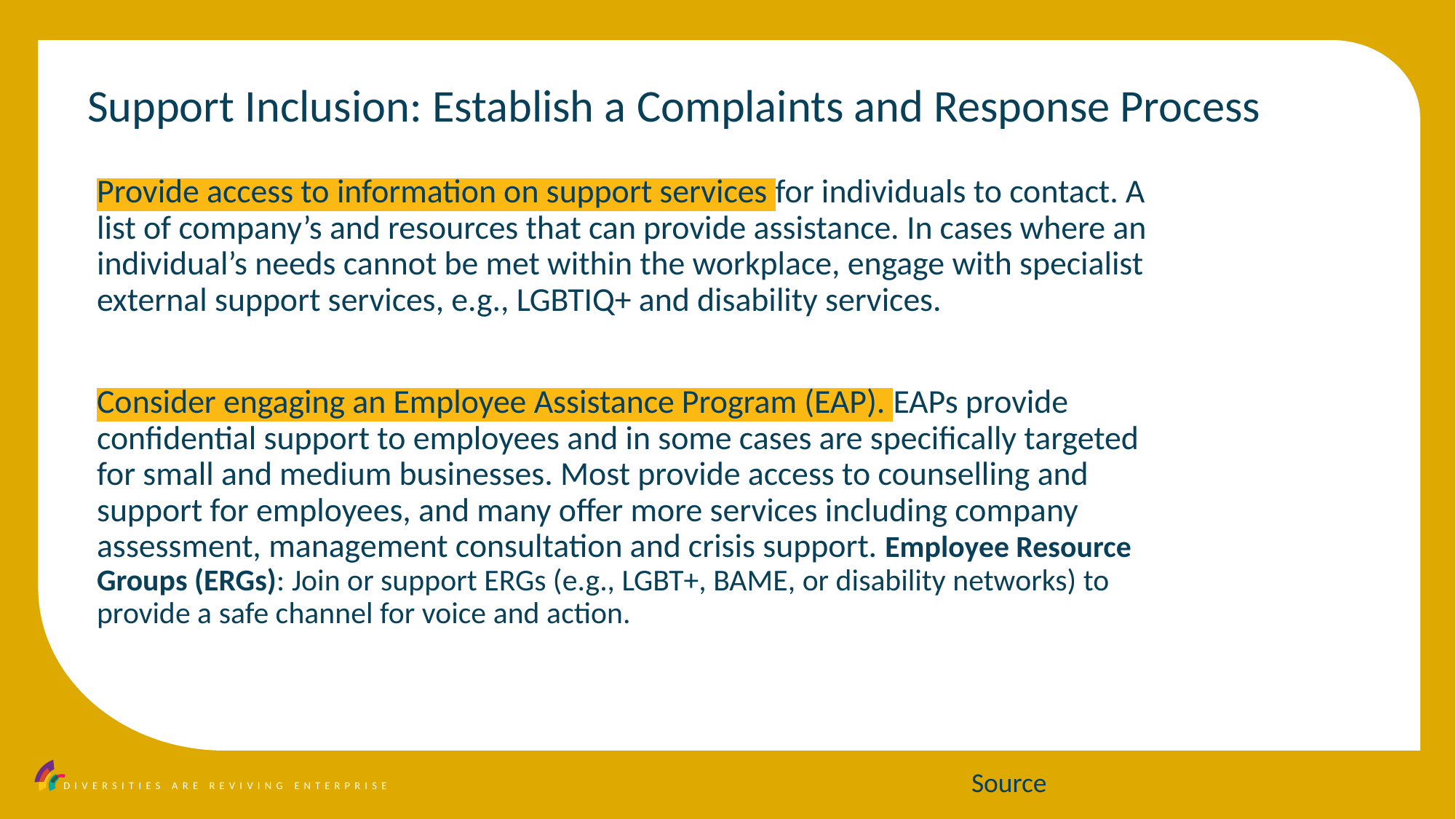

Support Inclusion: Establish a Complaints and Response Process
Provide access to information on support services for individuals to contact. A list of company’s and resources that can provide assistance. In cases where an individual’s needs cannot be met within the workplace, engage with specialist external support services, e.g., LGBTIQ+ and disability services.

Consider engaging an Employee Assistance Program (EAP). EAPs provide confidential support to employees and in some cases are specifically targeted for small and medium businesses. Most provide access to counselling and support for employees, and many offer more services including company assessment, management consultation and crisis support. Employee Resource Groups (ERGs): Join or support ERGs (e.g., LGBT+, BAME, or disability networks) to provide a safe channel for voice and action.

Source